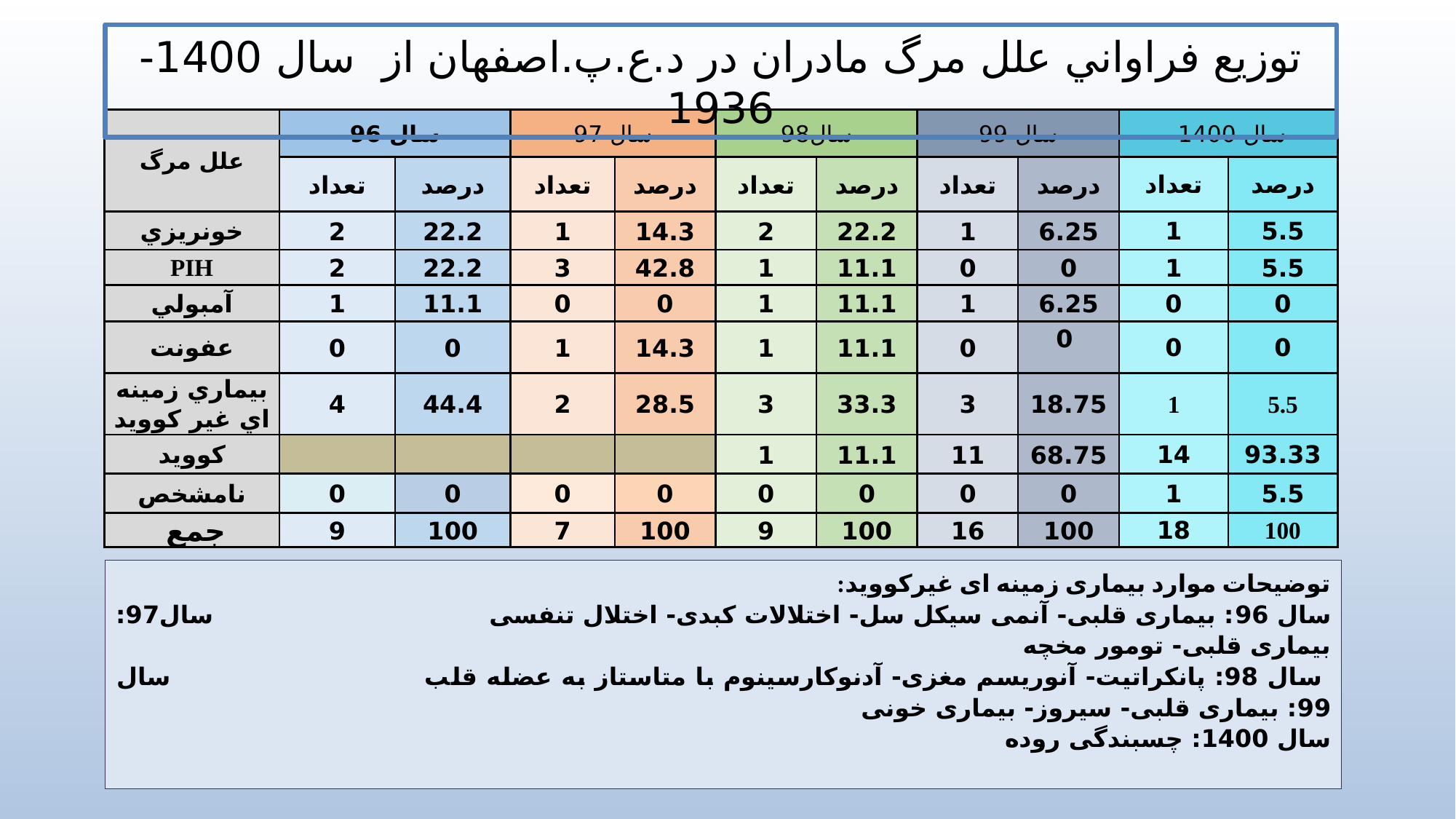

توزيع فراواني علل مرگ مادران در د.ع.پ.اصفهان از  سال 1400-1936
| علل مرگ | سال 96 |  | سال 97 |  | سال98 |  | سال 99 |  | سال 1400 |  |
| --- | --- | --- | --- | --- | --- | --- | --- | --- | --- | --- |
|  | تعداد | درصد | تعداد | درصد | تعداد | درصد | تعداد | درصد | تعداد | درصد |
| خونريزي | 2 | 22.2 | 1 | 14.3 | 2 | 22.2 | 1 | 6.25 | 1 | 5.5 |
| PIH | 2 | 22.2 | 3 | 42.8 | 1 | 11.1 | 0 | 0 | 1 | 5.5 |
| آمبولي | 1 | 11.1 | 0 | 0 | 1 | 11.1 | 1 | 6.25 | 0 | 0 |
| عفونت | 0 | 0 | 1 | 14.3 | 1 | 11.1 | 0 | 0 | 0 | 0 |
| بيماري زمينه اي غیر کووید | 4 | 44.4 | 2 | 28.5 | 3 | 33.3 | 3 | 18.75 | 1 | 5.5 |
| کووید |  |  |  |  | 1 | 11.1 | 11 | 68.75 | 14 | 93.33 |
| نامشخص | 0 | 0 | 0 | 0 | 0 | 0 | 0 | 0 | 1 | 5.5 |
| جمع | 9 | 100 | 7 | 100 | 9 | 100 | 16 | 100 | 18 | 100 |
توضیحات موارد بیماری زمینه ای غیرکووید:
سال 96: بیماری قلبی- آنمی سیکل سل- اختلالات کبدی- اختلال تنفسی                                 سال97: بیماری قلبی- تومور مخچه
 سال 98: پانکراتیت- آنوریسم مغزی- آدنوکارسینوم با متاستاز به عضله قلب                            سال 99: بیماری قلبی- سیروز- بیماری خونی
سال 1400: چسبندگی روده